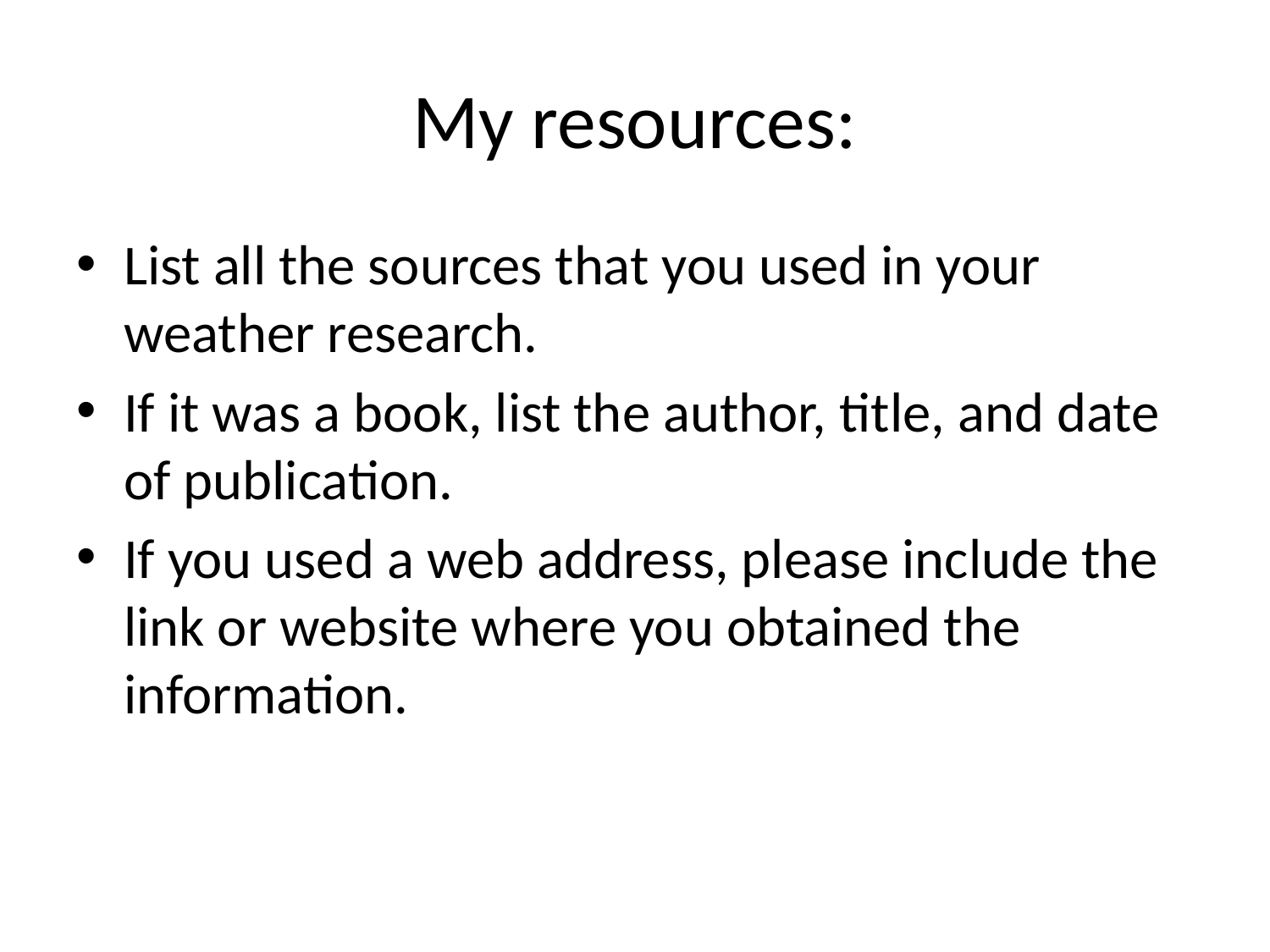

# My resources:
List all the sources that you used in your weather research.
If it was a book, list the author, title, and date of publication.
If you used a web address, please include the link or website where you obtained the information.